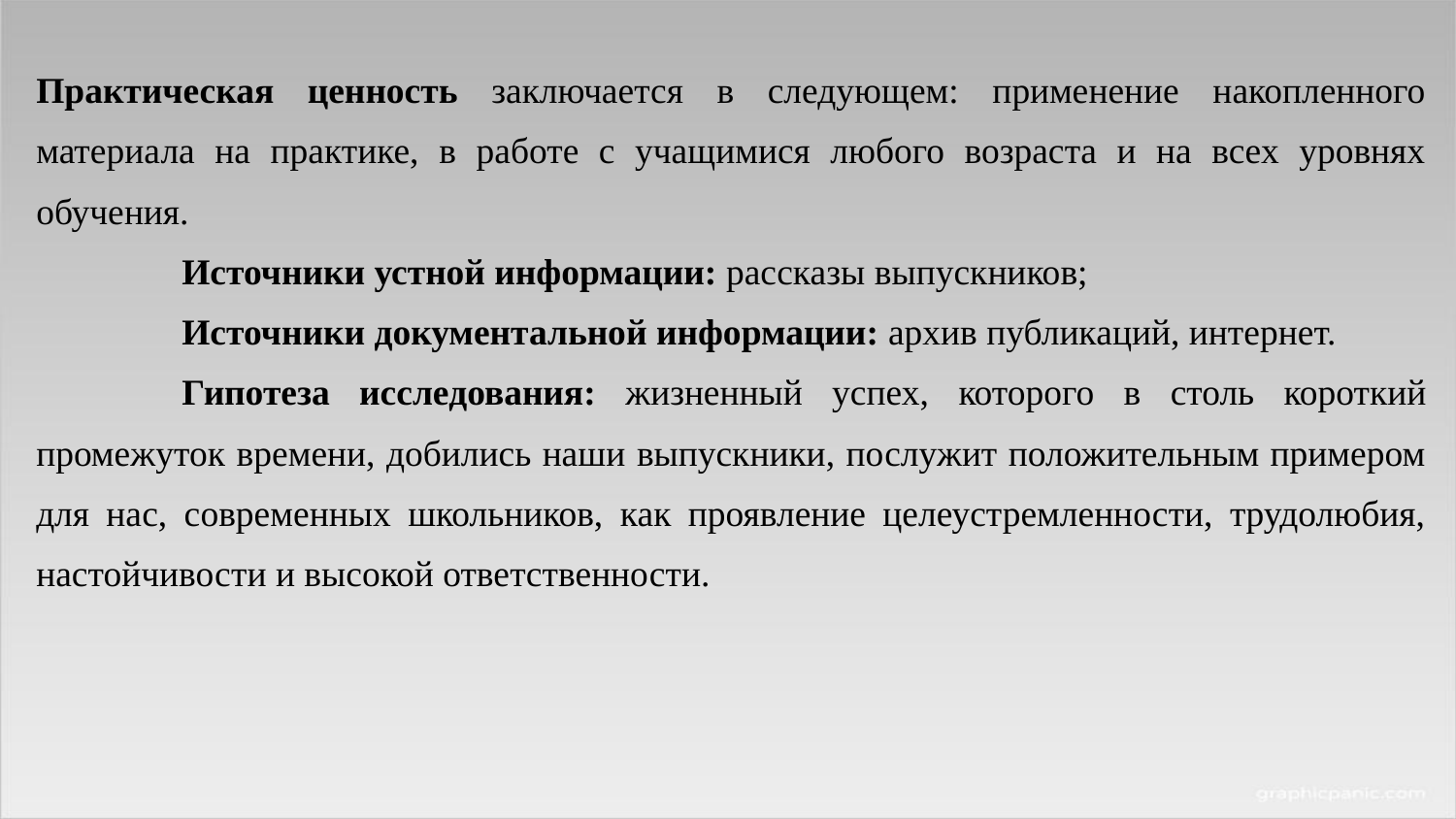

Практическая ценность заключается в следующем: применение накопленного материала на практике, в работе с учащимися любого возраста и на всех уровнях обучения.
	Источники устной информации: рассказы выпускников;
	Источники документальной информации: архив публикаций, интернет.
	Гипотеза исследования: жизненный успех, которого в столь короткий промежуток времени, добились наши выпускники, послужит положительным примером для нас, современных школьников, как проявление целеустремленности, трудолюбия, настойчивости и высокой ответственности.